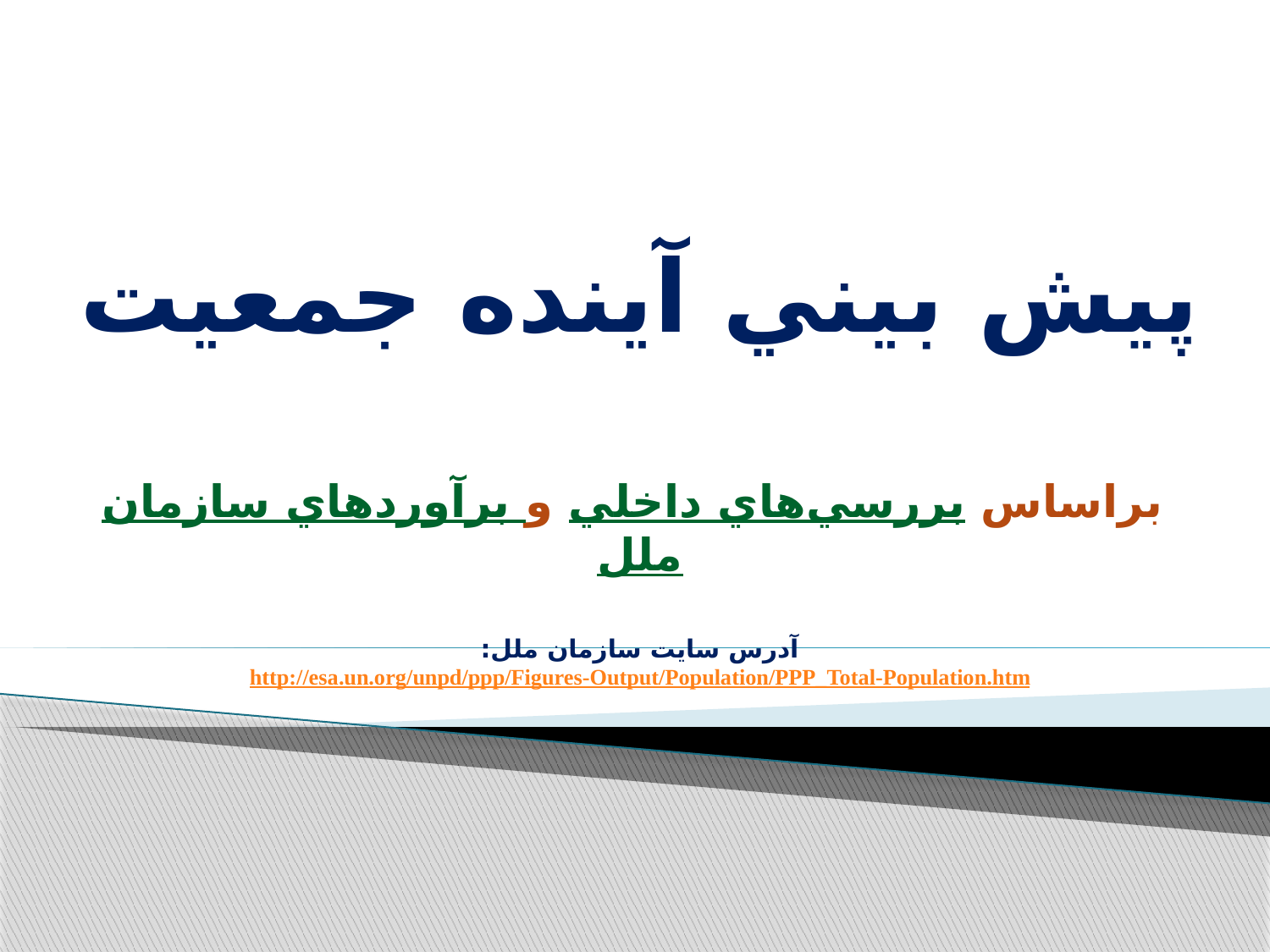

# پيش بيني آینده جمعيت براساس بررسي‌هاي داخلي و برآوردهاي سازمان ملل آدرس سايت سازمان ملل: http://esa.un.org/unpd/ppp/Figures-Output/Population/PPP_Total-Population.htm